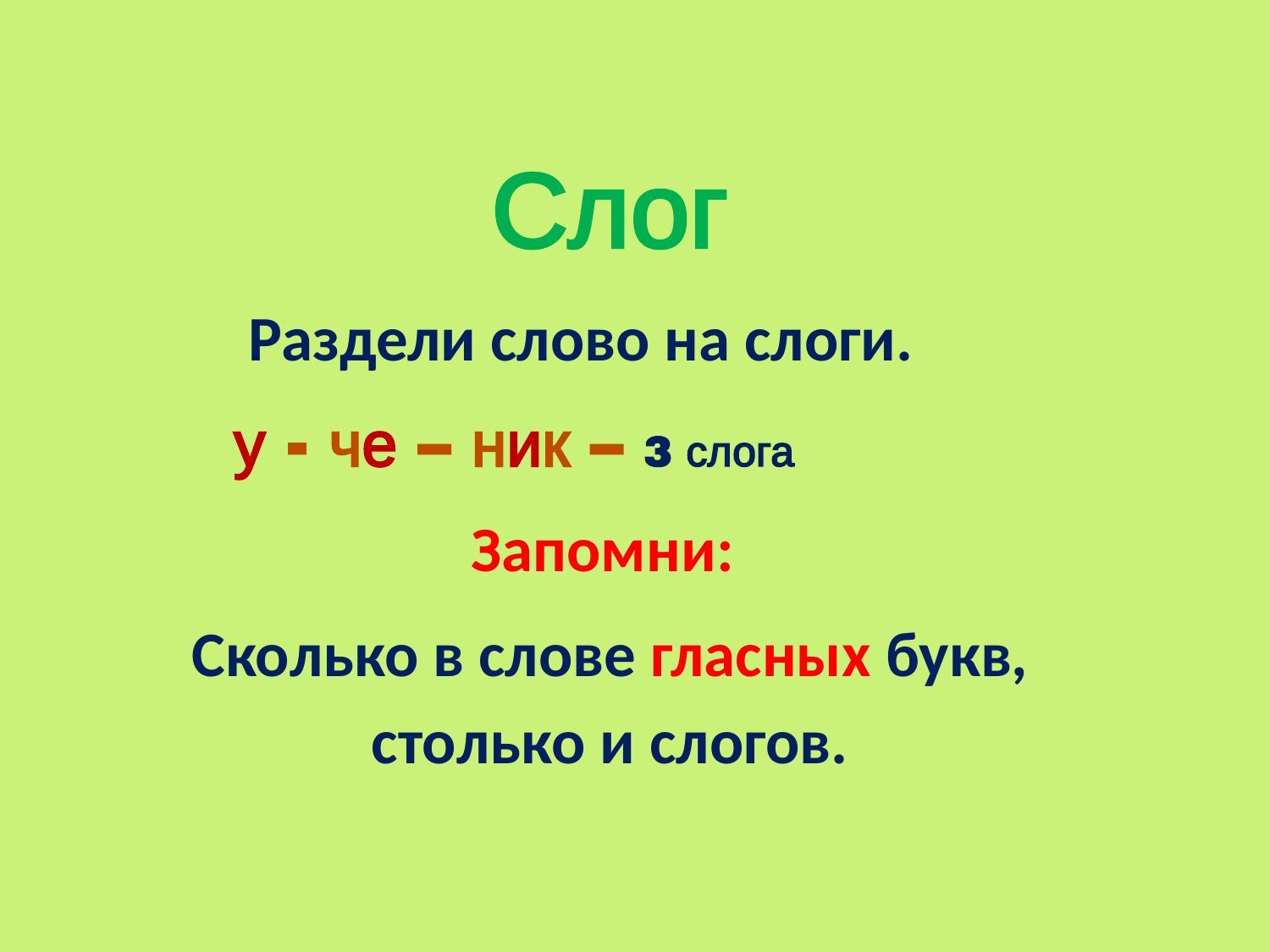

Слог
       Раздели слово на слоги.
      у - че – ник – 3 слога
Запомни:
Сколько в слове гласных букв, столько и слогов.